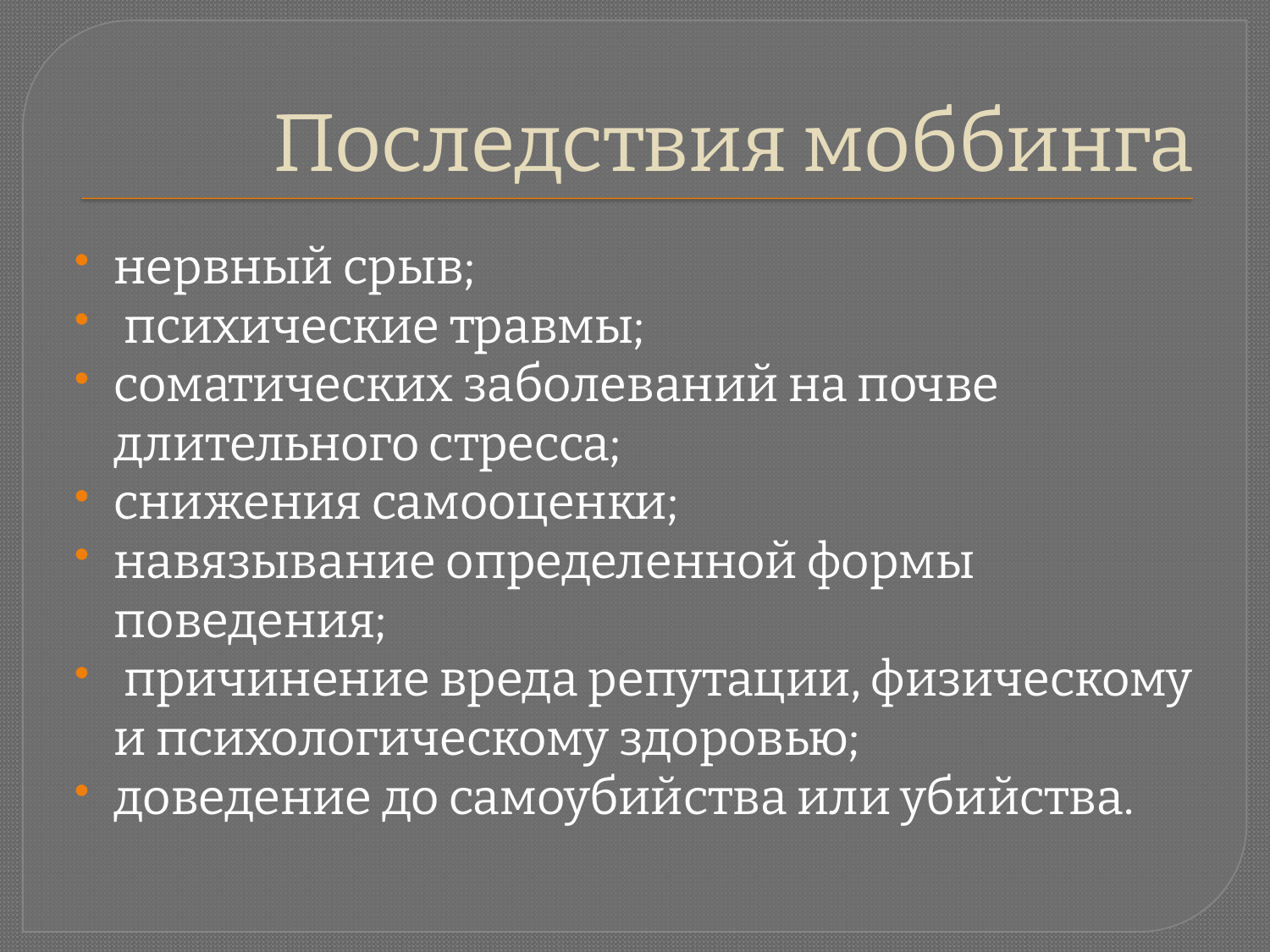

# Последствия моббинга
нервный срыв;
 психические травмы;
соматических заболеваний на почве длительного стресса;
снижения самооценки;
навязывание определенной формы поведения;
 причинение вреда репутации, физическому и психологическому здоровью;
доведение до самоубийства или убийства.